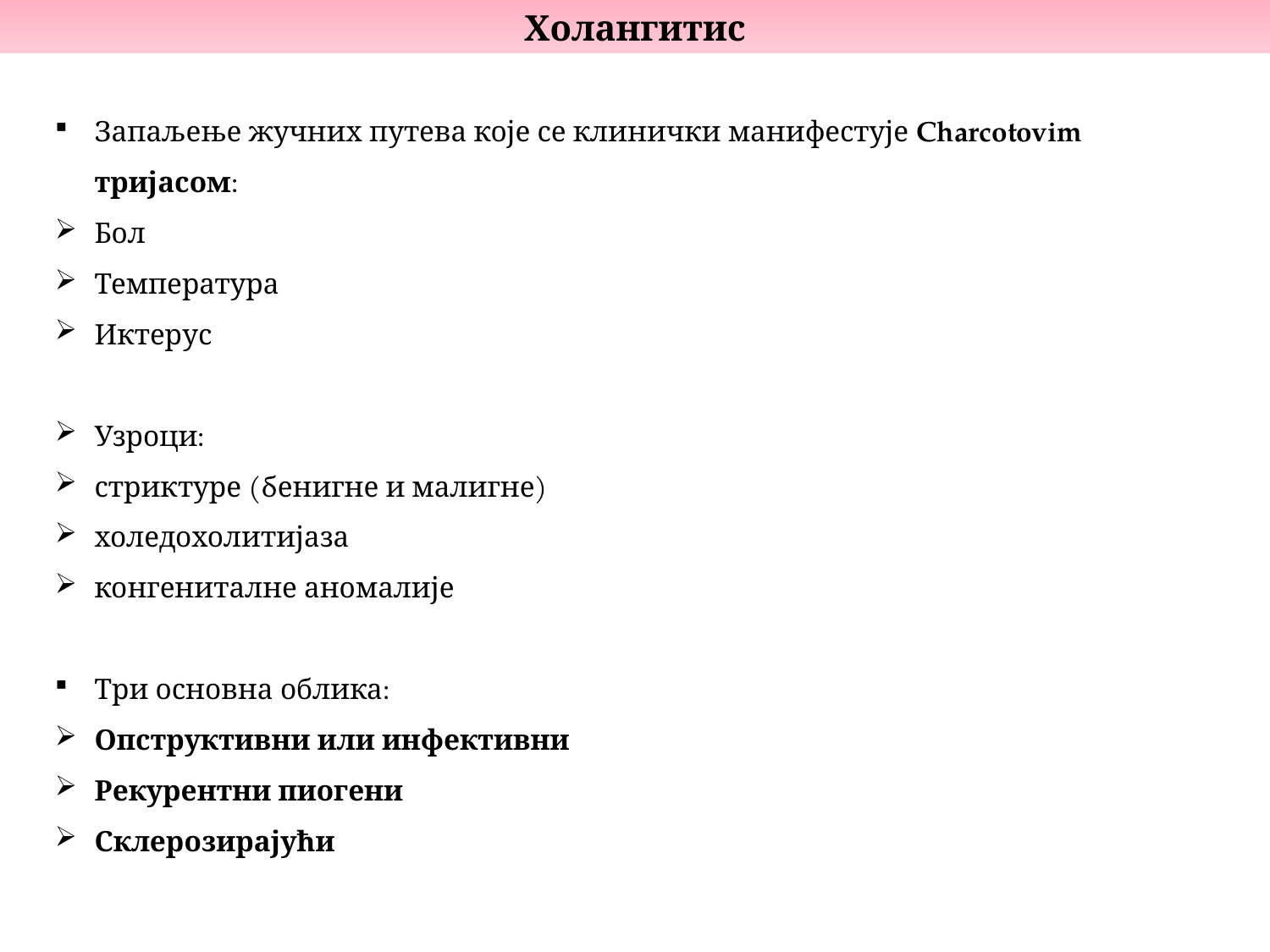

Холангитис
Запаљење жучних путева које се клинички манифестује Charcotovim тријасом:
Бол
Температура
Иктерус

Узроци:
стриктуре (бенигне и малигне)
холедохолитијаза
конгениталне аномалије

Три основна облика:
Опструктивни или инфективни
Рекурентни пиогени
Склерозирајући